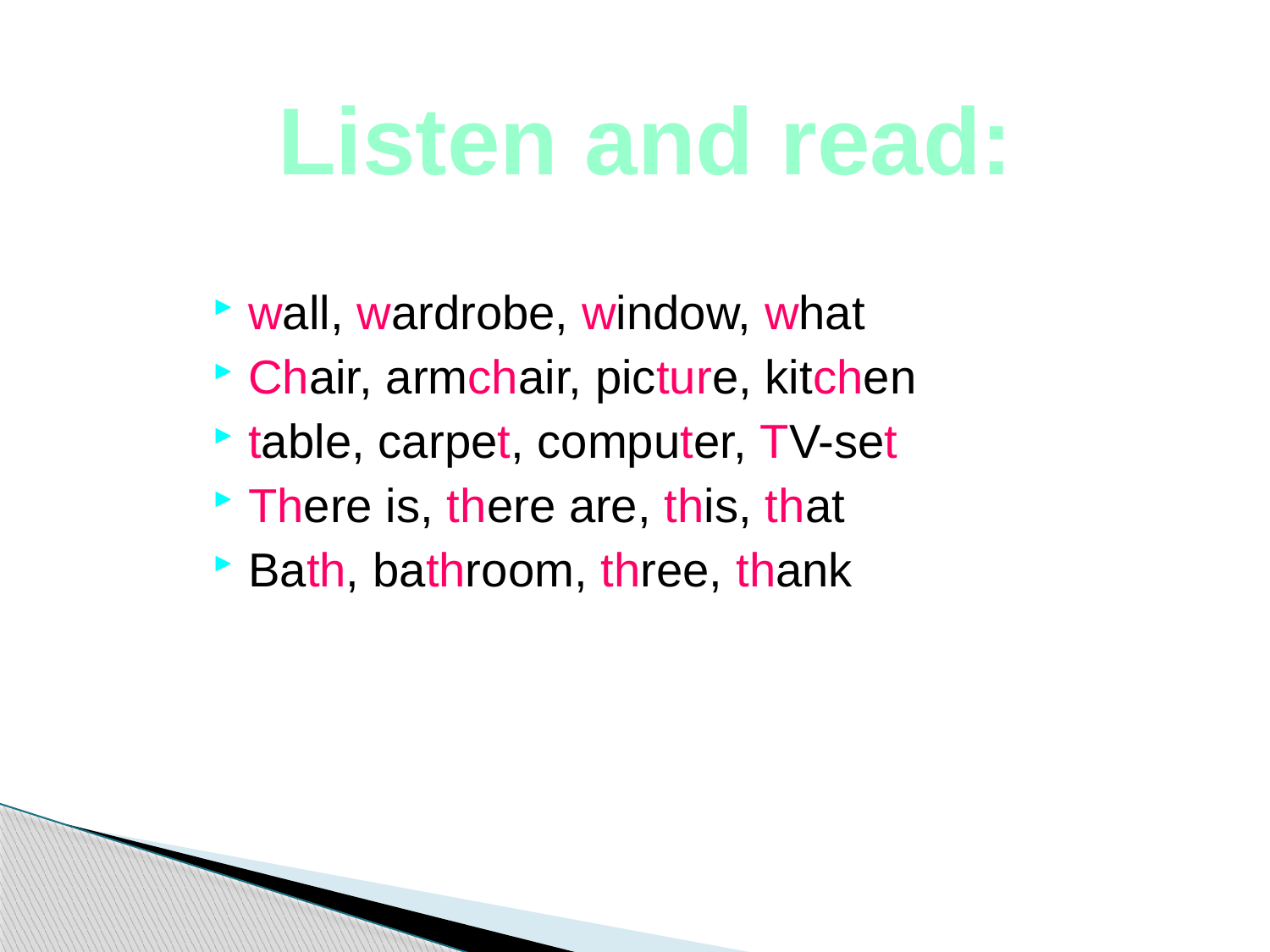

# Listen and read:
wall, wardrobe, window, what
Chair, armchair, picture, kitchen
table, carpet, computer, TV-set
There is, there are, this, that
Bath, bathroom, three, thank